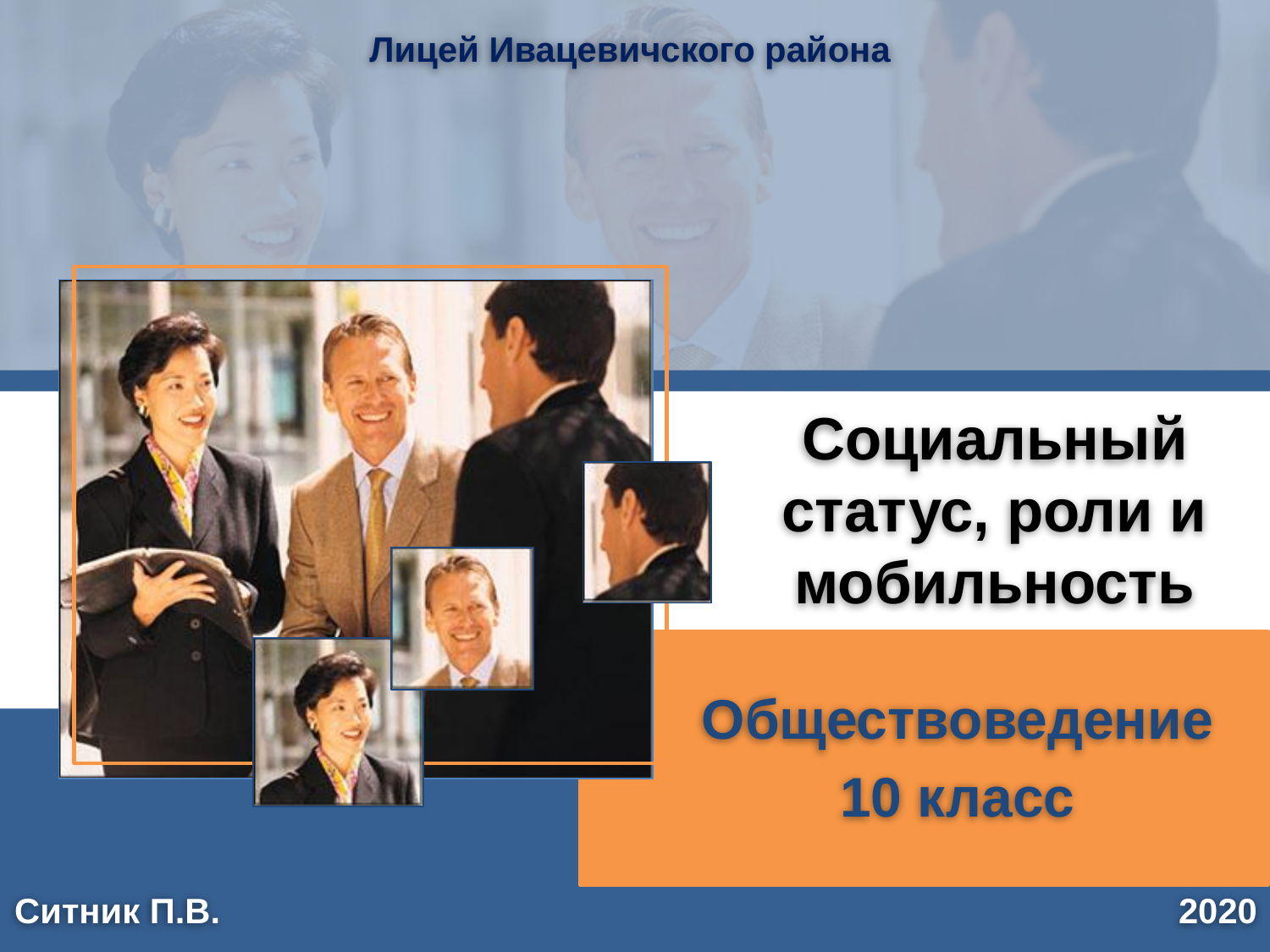

Лицей Ивацевичского района
# Социальный статус, роли и мобильность
Обществоведение
10 класс
2020
Ситник П.В.